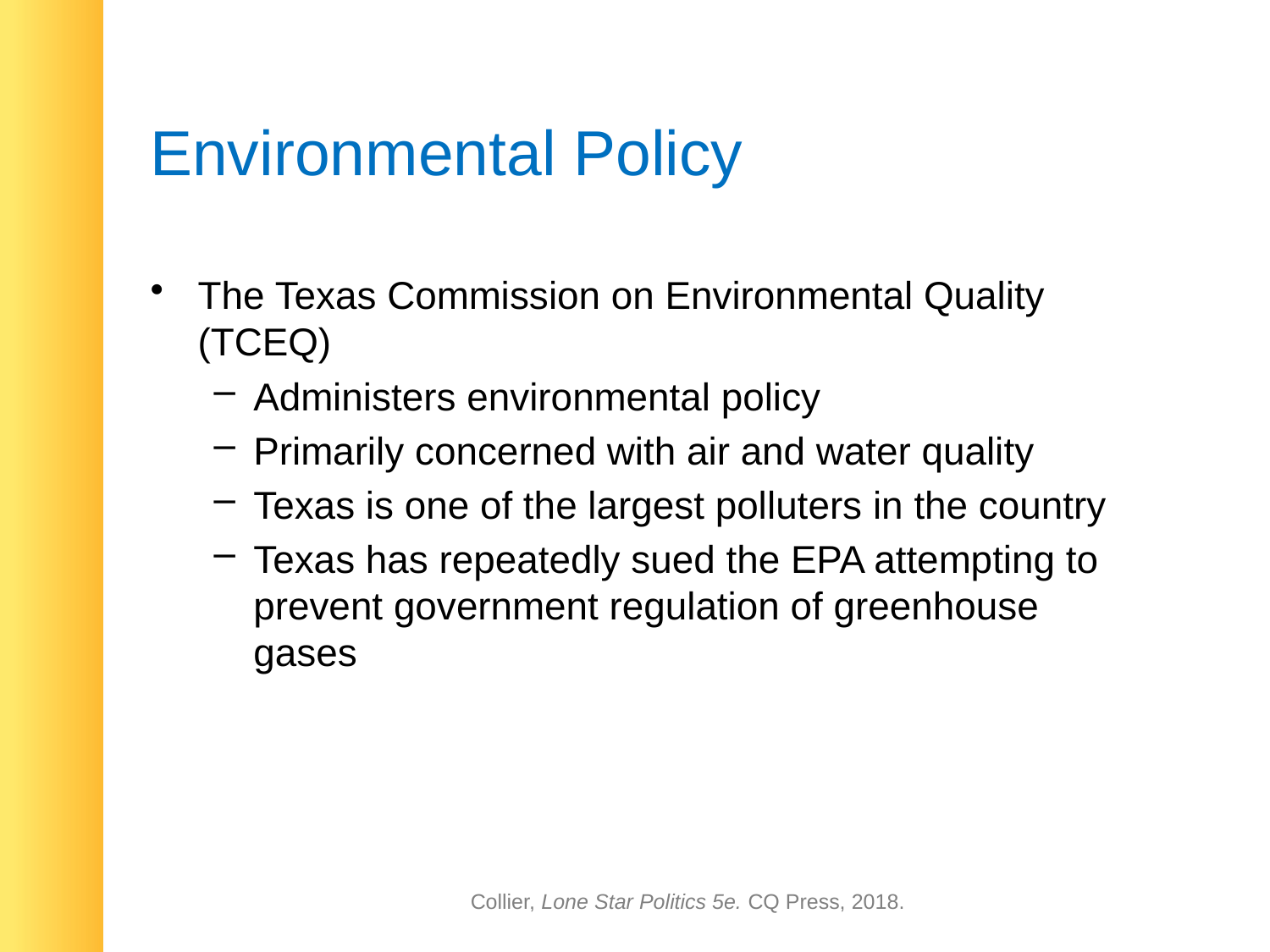

# Environmental Policy
The Texas Commission on Environmental Quality (TCEQ)
Administers environmental policy
Primarily concerned with air and water quality
Texas is one of the largest polluters in the country
Texas has repeatedly sued the EPA attempting to prevent government regulation of greenhouse gases
Collier, Lone Star Politics 5e. CQ Press, 2018.